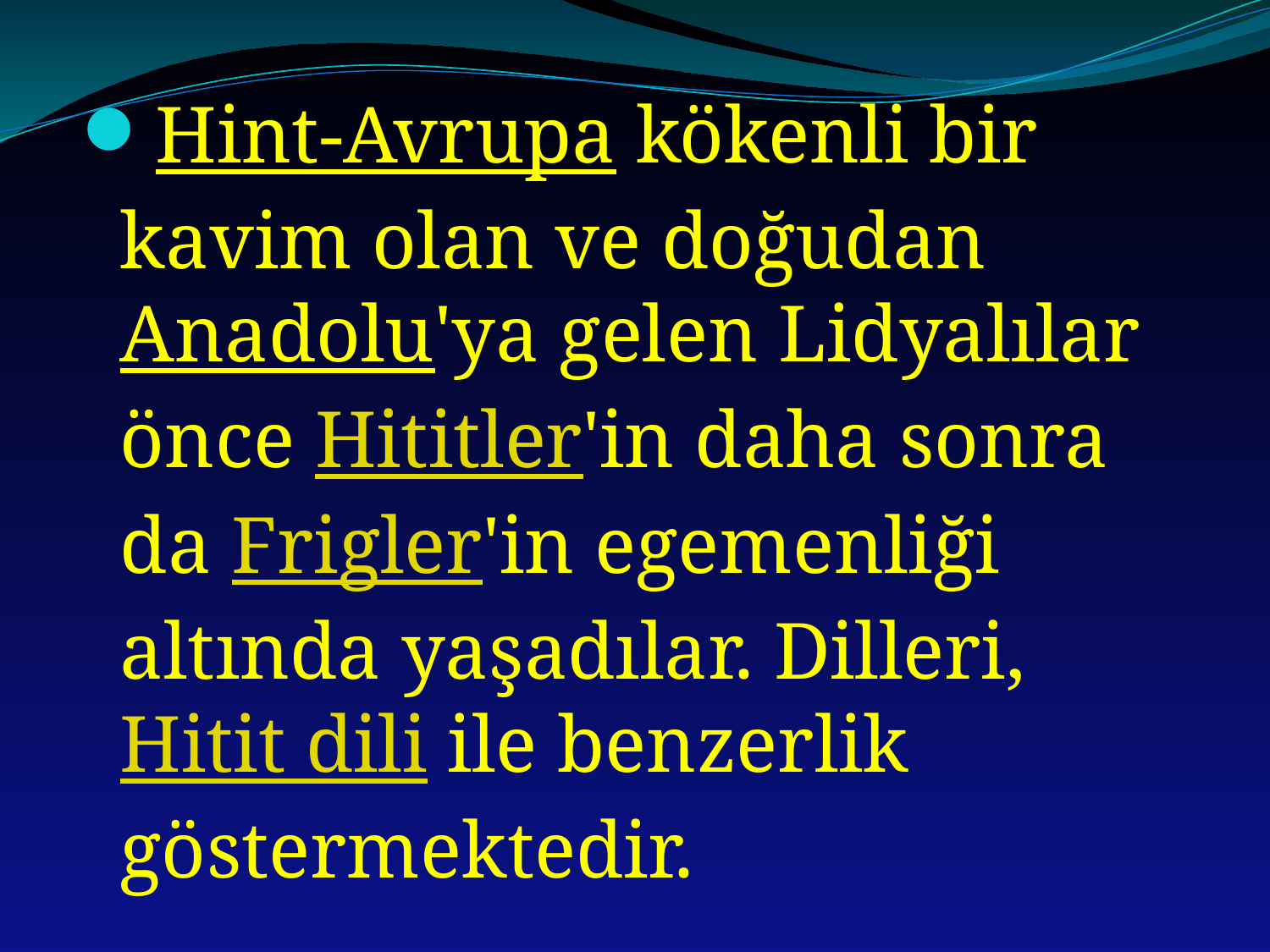

Hint-Avrupa kökenli bir kavim olan ve doğudan Anadolu'ya gelen Lidyalılar önce Hititler'in daha sonra da Frigler'in egemenliği altında yaşadılar. Dilleri, Hitit dili ile benzerlik göstermektedir.